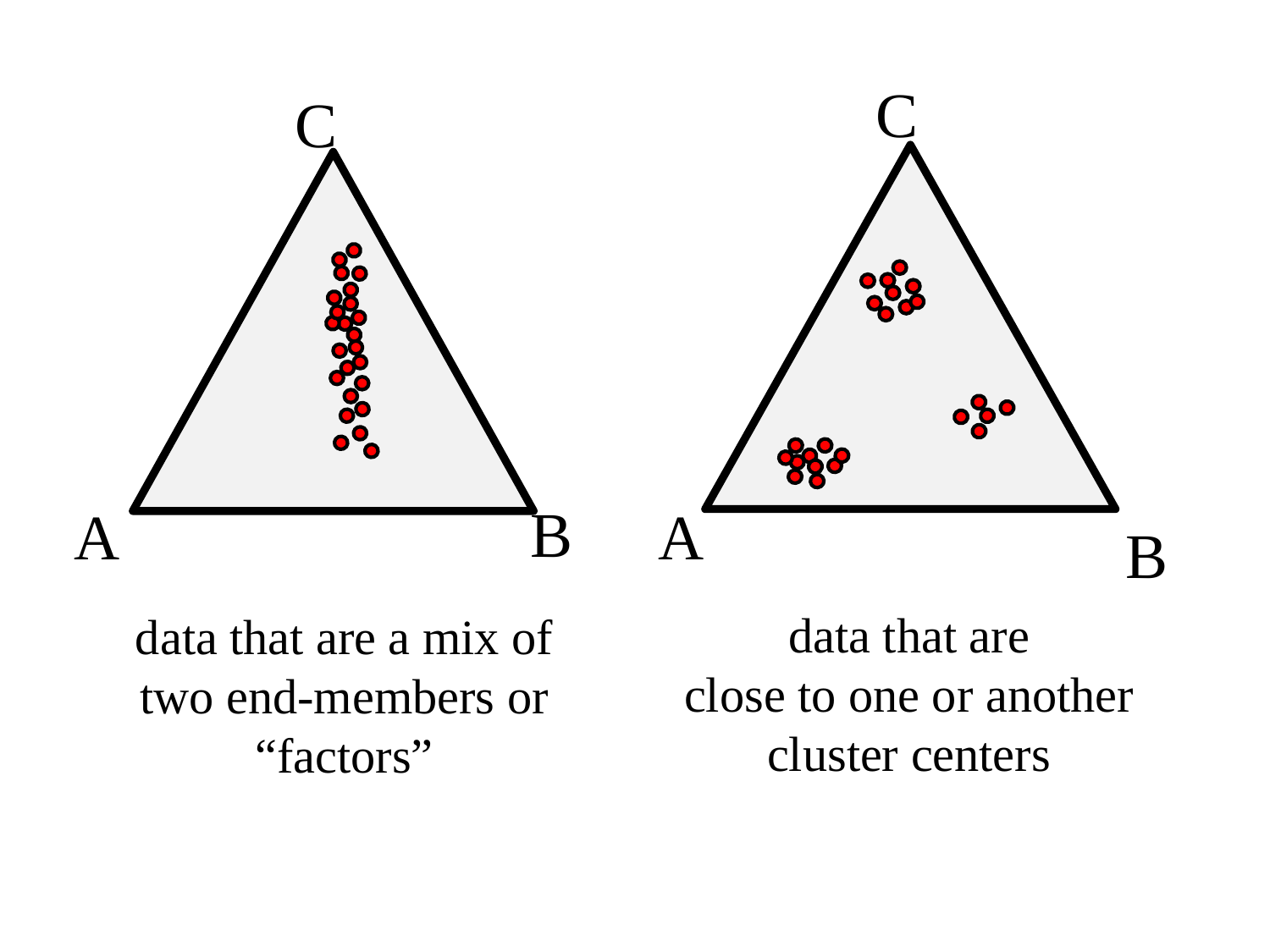

C

A
B
C

B
A
data that are
close to one or another
cluster centers
data that are a mix of
two end-members or
“factors”